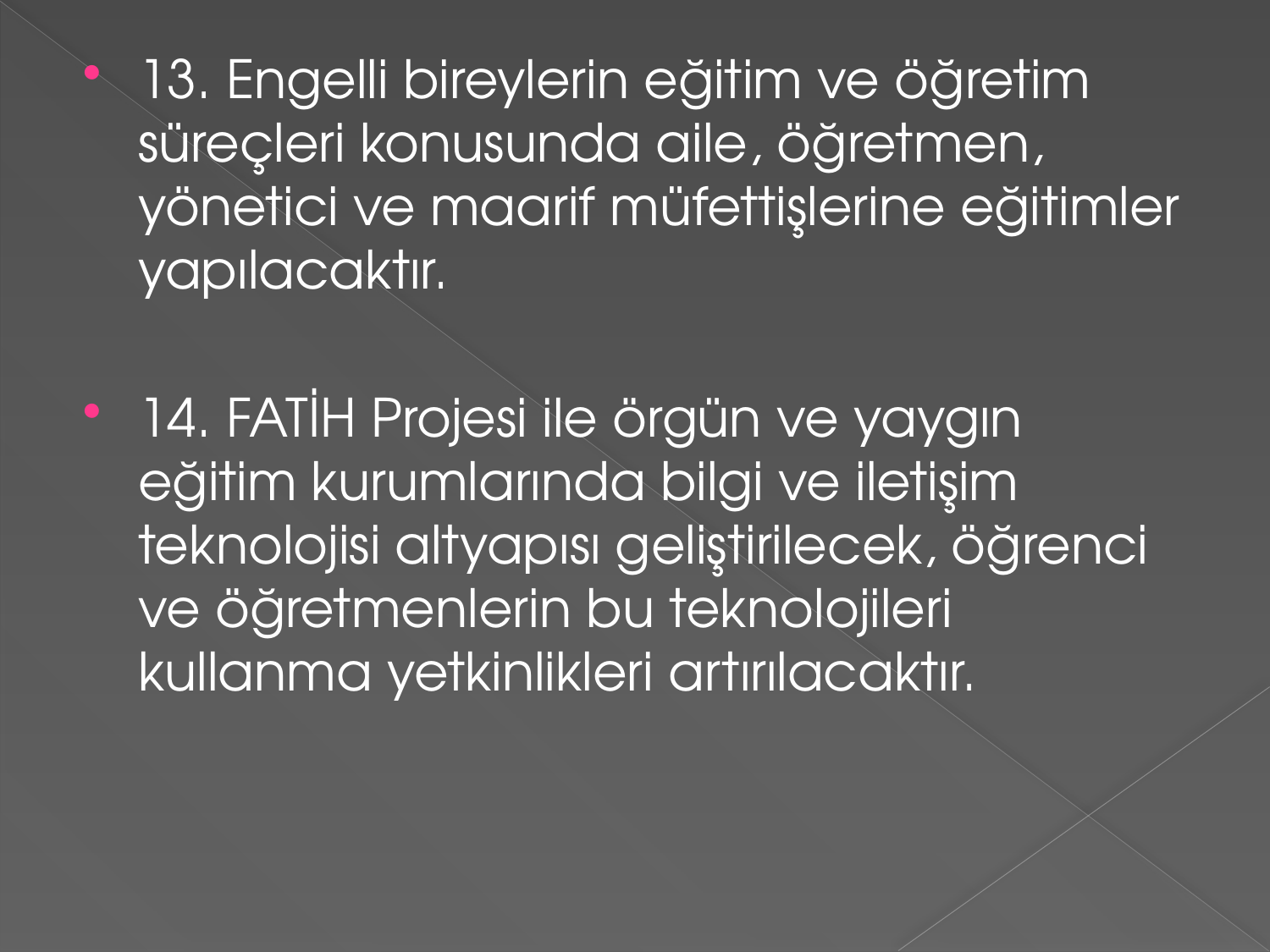

13. Engelli bireylerin eğitim ve öğretim süreçleri konusunda aile, öğretmen, yönetici ve maarif müfettişlerine eğitimler yapılacaktır.

14. FATİH Projesi ile örgün ve yaygın eğitim kurumlarında bilgi ve iletişim teknolojisi altyapısı geliştirilecek, öğrenci ve öğretmenlerin bu teknolojileri kullanma yetkinlikleri artırılacaktır.